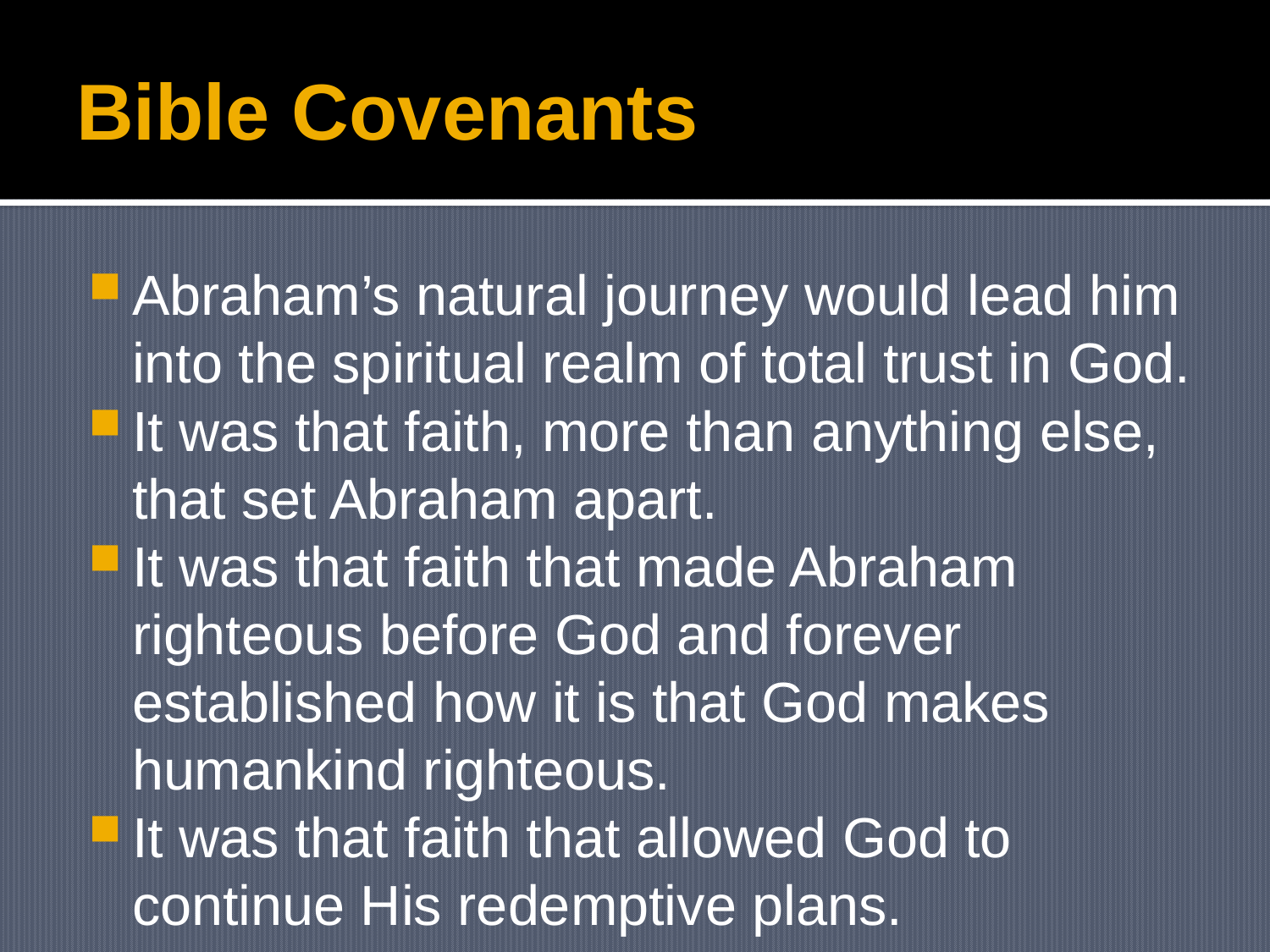

# Bible Covenants
Abraham’s natural journey would lead him into the spiritual realm of total trust in God.
It was that faith, more than anything else, that set Abraham apart.
It was that faith that made Abraham righteous before God and forever established how it is that God makes humankind righteous.
It was that faith that allowed God to continue His redemptive plans.